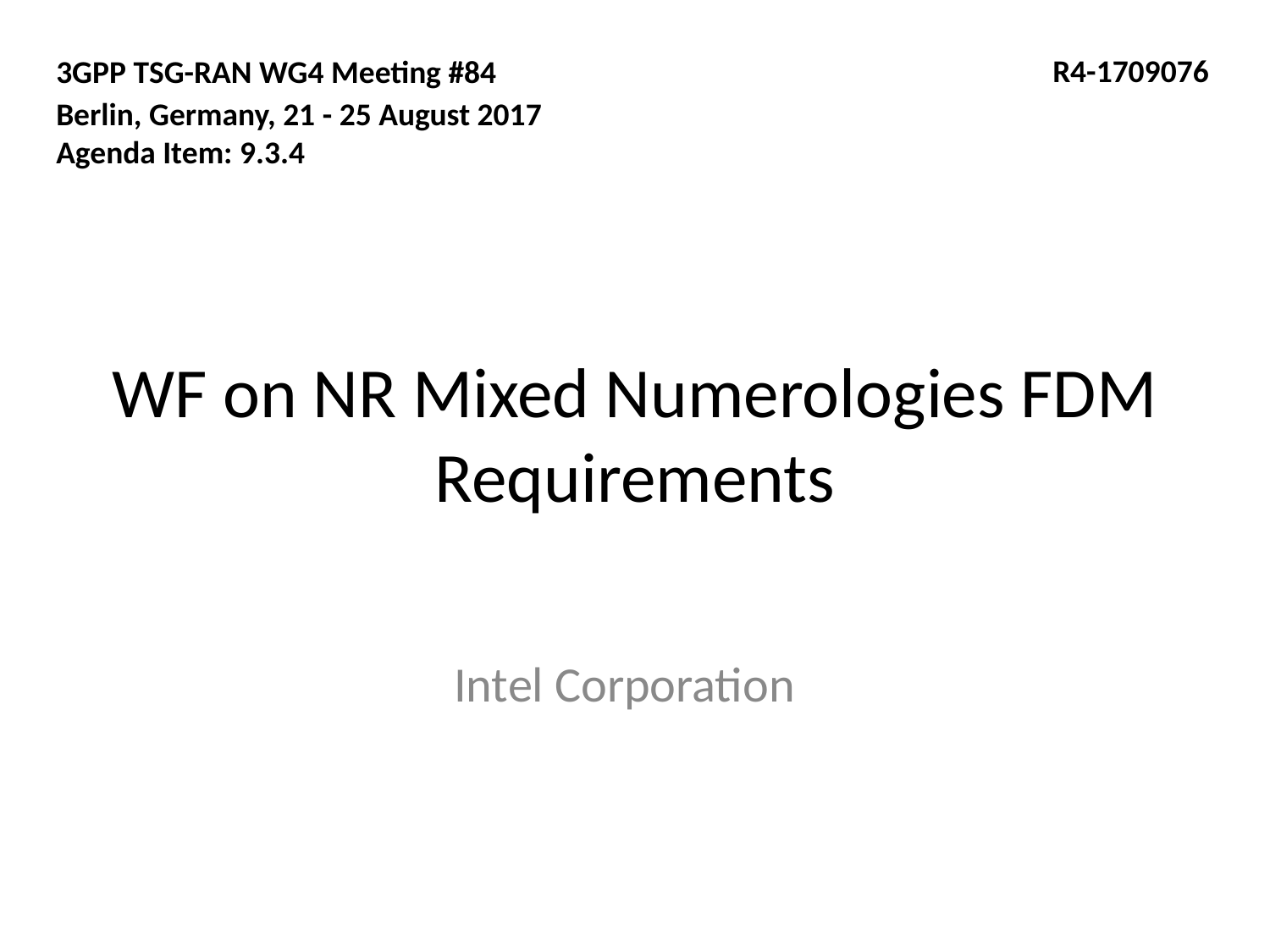

3GPP TSG-RAN WG4 Meeting #84
Berlin, Germany, 21 - 25 August 2017
Agenda Item: 9.3.4
R4-1709076
# WF on NR Mixed Numerologies FDM Requirements
Intel Corporation